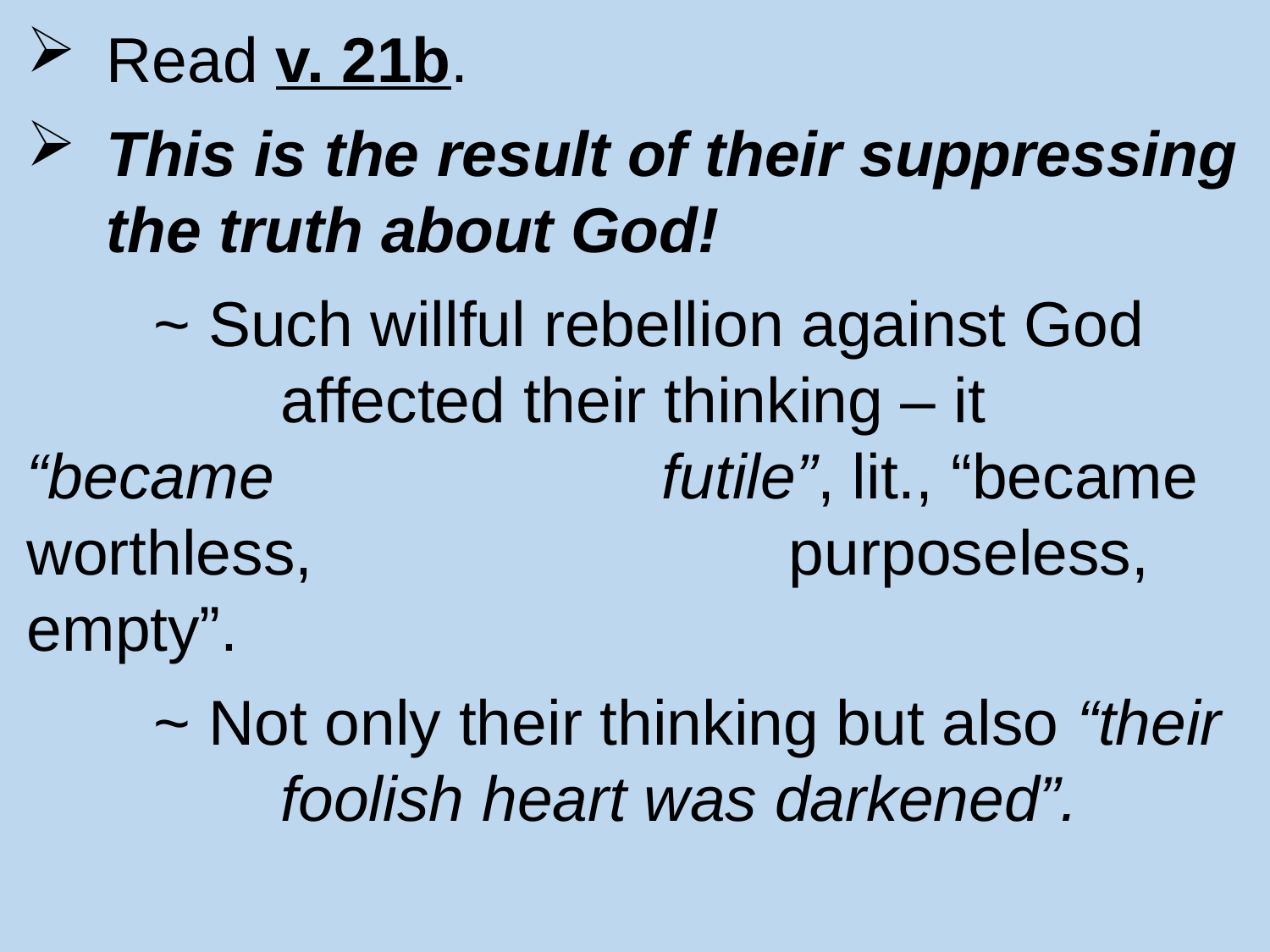

Read v. 21b.
This is the result of their suppressing the truth about God!
	~ Such willful rebellion against God 			affected their thinking – it “became 			futile”, lit., “became worthless, 				purposeless, empty”.
	~ Not only their thinking but also “their 		foolish heart was darkened”.